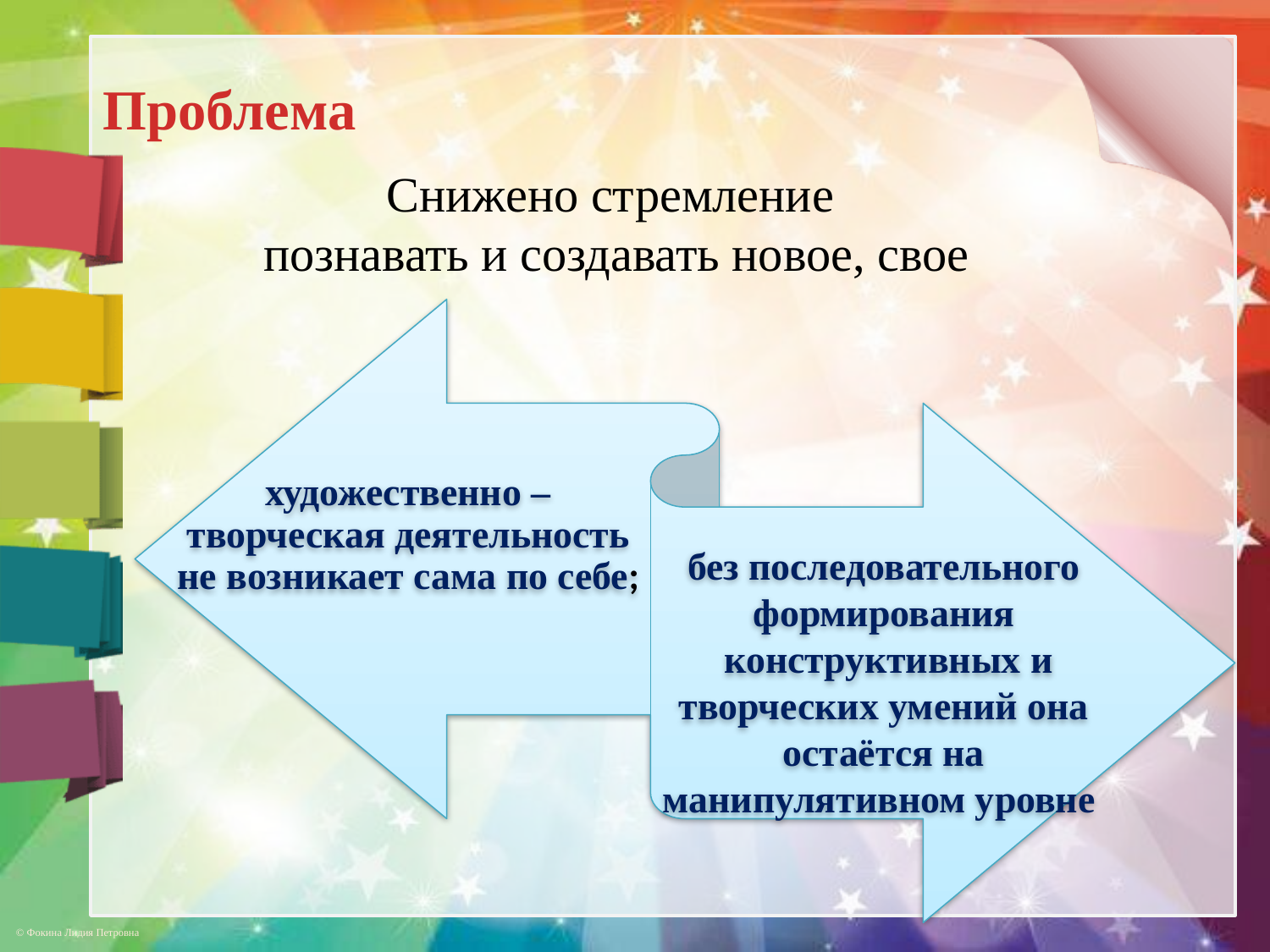

# Проблема
Снижено стремление
познавать и создавать новое, свое

художественно – творческая деятельность не возникает сама по себе;
без последовательного формирования
 конструктивных и творческих умений она остаётся на манипулятивном уровне